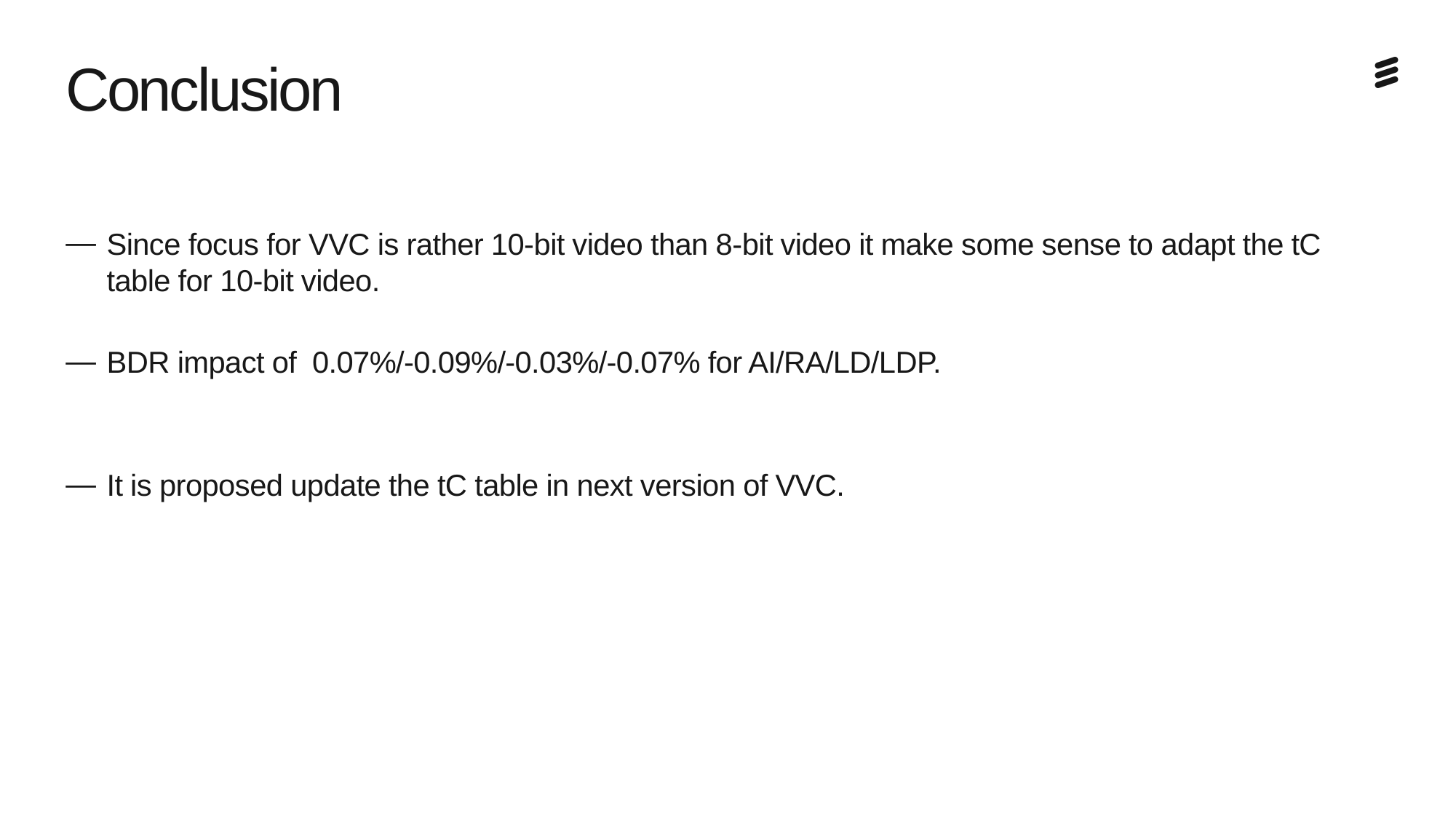

# Conclusion
Since focus for VVC is rather 10-bit video than 8-bit video it make some sense to adapt the tC table for 10-bit video.

BDR impact of  0.07%/-0.09%/-0.03%/-0.07% for AI/RA/LD/LDP.

It is proposed update the tC table in next version of VVC.